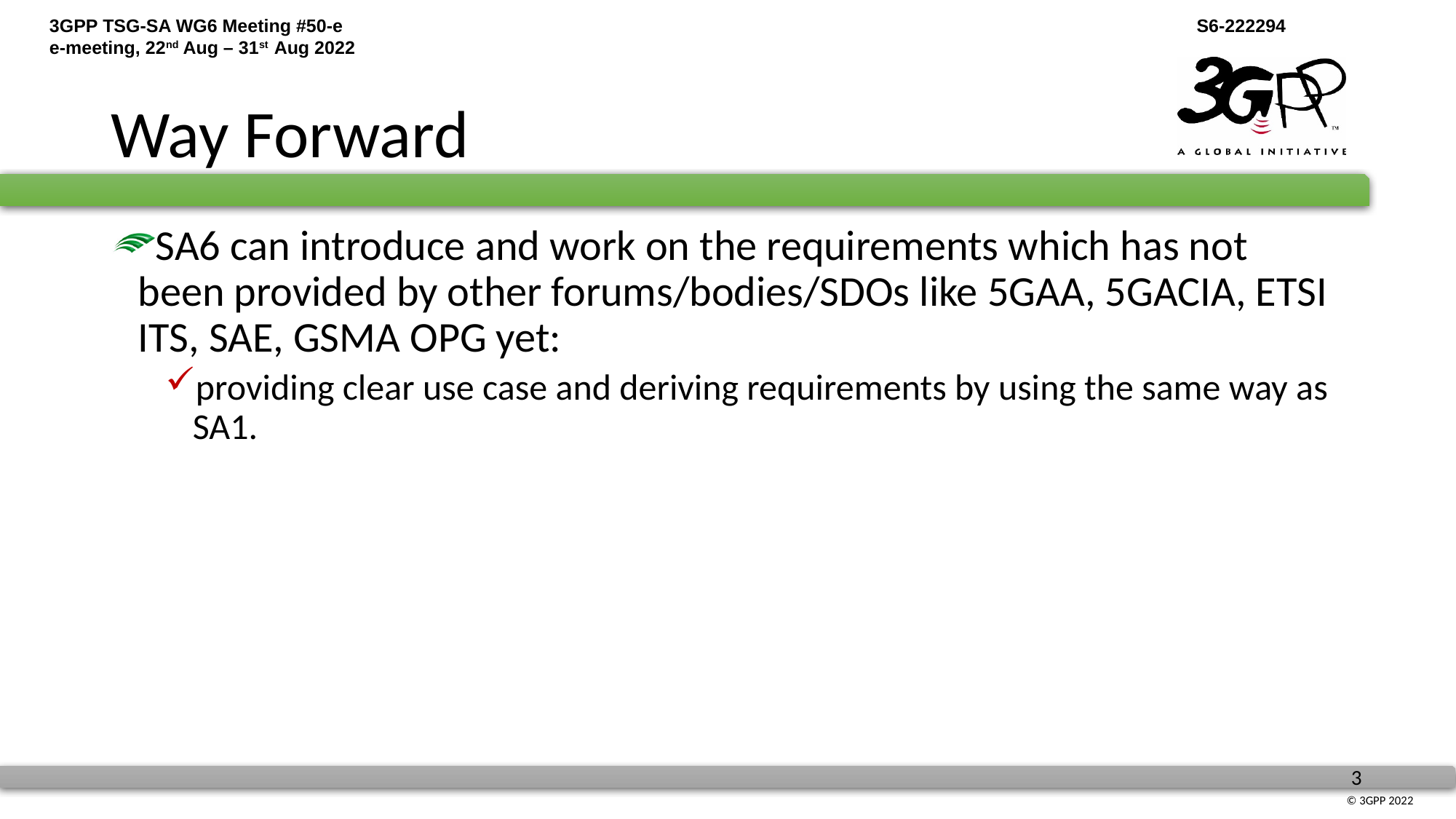

# Way Forward
SA6 can introduce and work on the requirements which has not been provided by other forums/bodies/SDOs like 5GAA, 5GACIA, ETSI ITS, SAE, GSMA OPG yet:
providing clear use case and deriving requirements by using the same way as SA1.